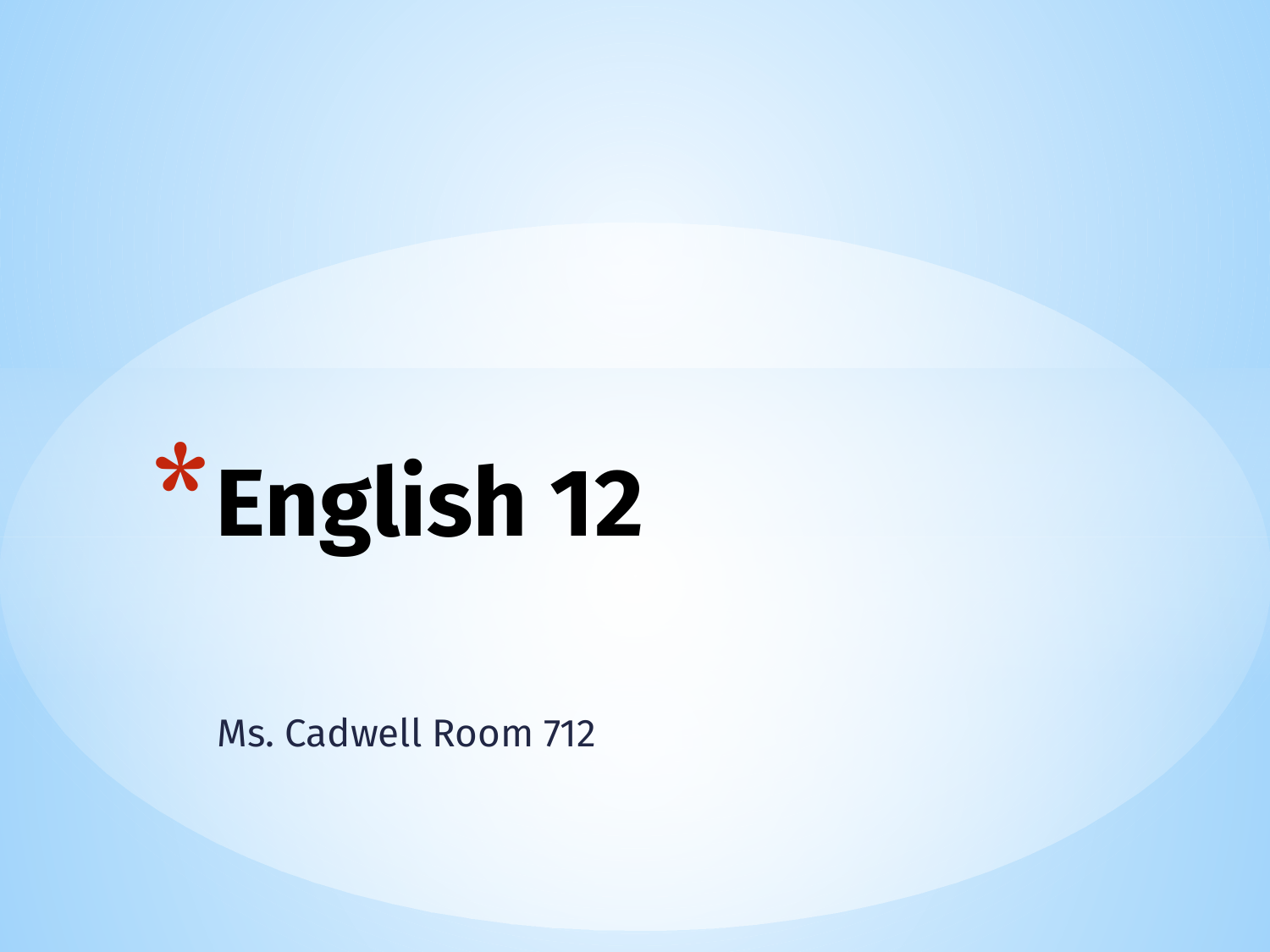

# English 12
Ms. Cadwell Room 712